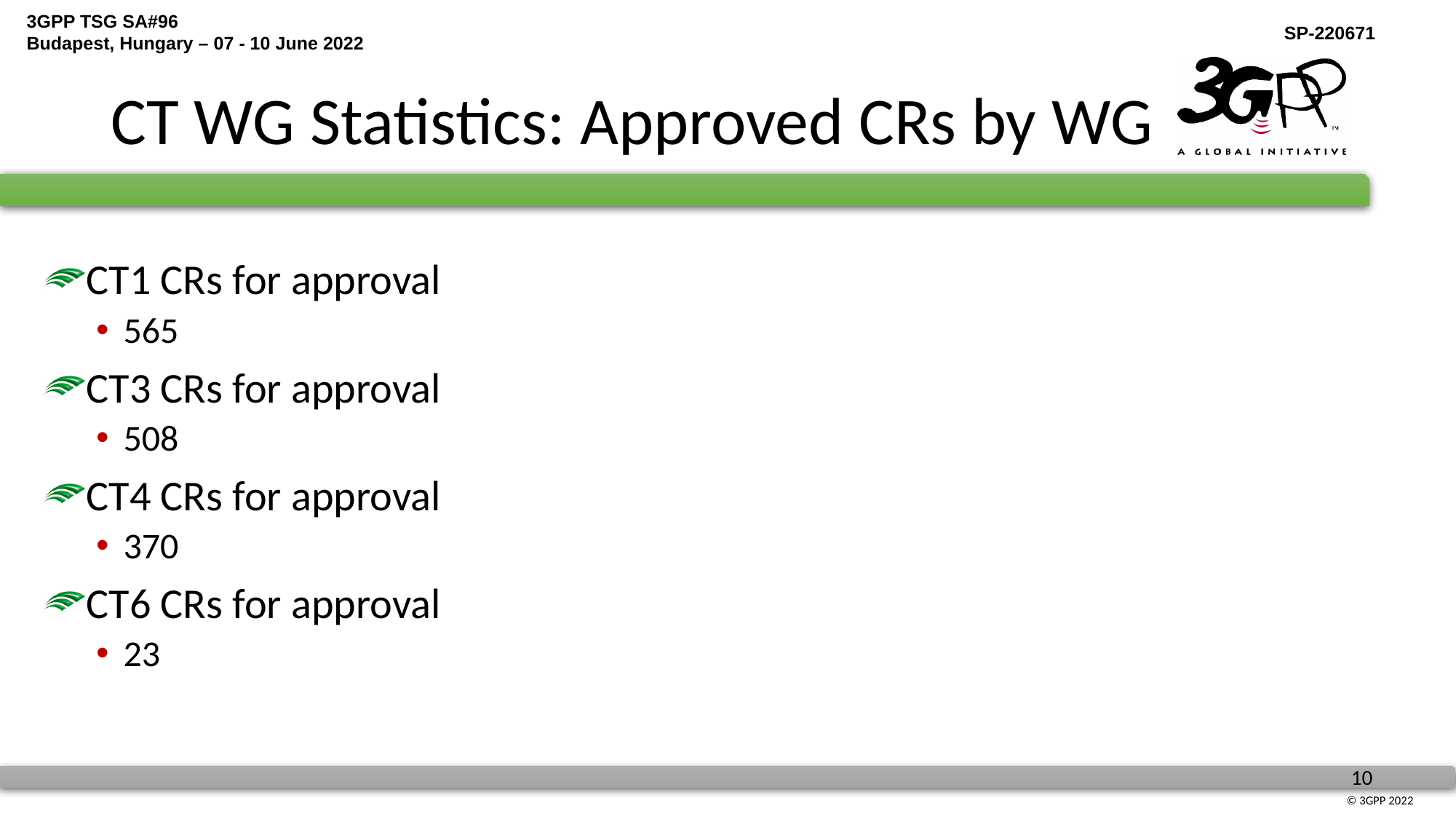

# CT WG Statistics: Approved CRs by WG
CT1 CRs for approval
565
CT3 CRs for approval
508
CT4 CRs for approval
370
CT6 CRs for approval
23